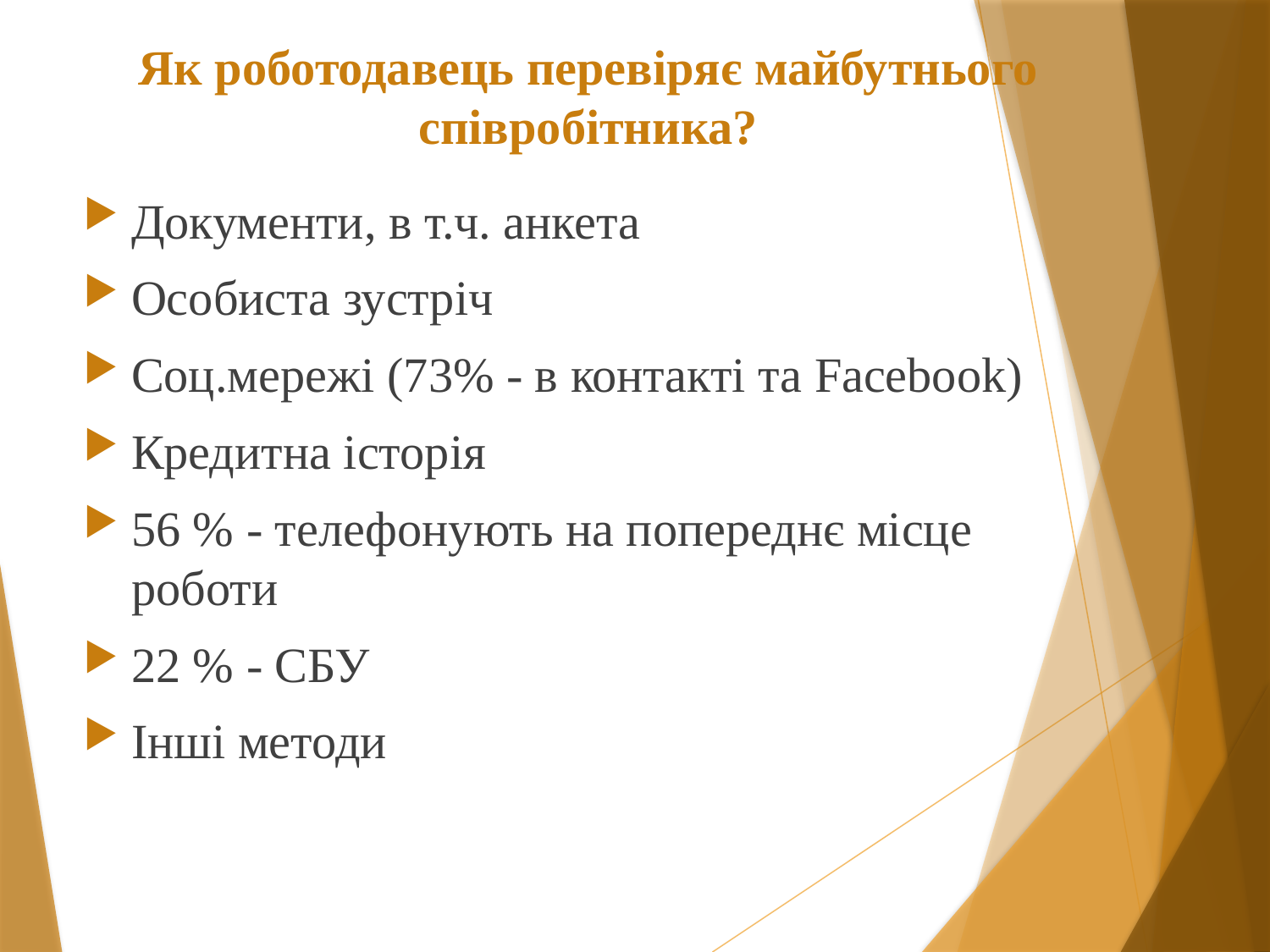

# Як роботодавець перевіряє майбутнього співробітника?
Документи, в т.ч. анкета
Особиста зустріч
Соц.мережі (73% - в контакті та Facebook)
Кредитна історія
56 % - телефонують на попереднє місце роботи
22 % - СБУ
Інші методи